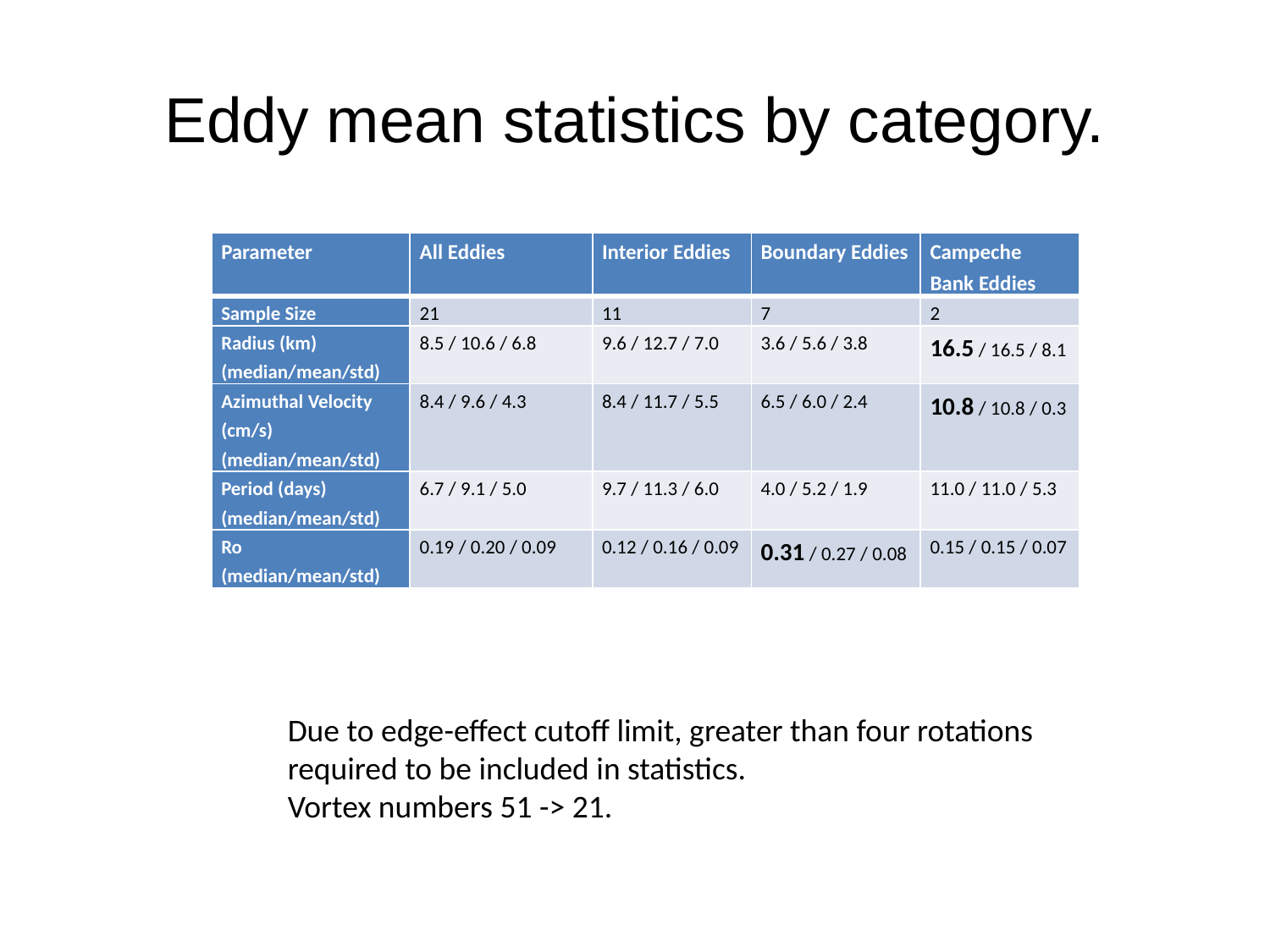

# Eddy mean statistics by category.
| Parameter | All Eddies | Interior Eddies | Boundary Eddies | Campeche Bank Eddies |
| --- | --- | --- | --- | --- |
| Sample Size | 21 | 11 | 7 | 2 |
| Radius (km) (median/mean/std) | 8.5 / 10.6 / 6.8 | 9.6 / 12.7 / 7.0 | 3.6 / 5.6 / 3.8 | 16.5 / 16.5 / 8.1 |
| Azimuthal Velocity (cm/s) (median/mean/std) | 8.4 / 9.6 / 4.3 | 8.4 / 11.7 / 5.5 | 6.5 / 6.0 / 2.4 | 10.8 / 10.8 / 0.3 |
| Period (days) (median/mean/std) | 6.7 / 9.1 / 5.0 | 9.7 / 11.3 / 6.0 | 4.0 / 5.2 / 1.9 | 11.0 / 11.0 / 5.3 |
| Ro (median/mean/std) | 0.19 / 0.20 / 0.09 | 0.12 / 0.16 / 0.09 | 0.31 / 0.27 / 0.08 | 0.15 / 0.15 / 0.07 |
Due to edge-effect cutoff limit, greater than four rotations required to be included in statistics.
Vortex numbers 51 -> 21.